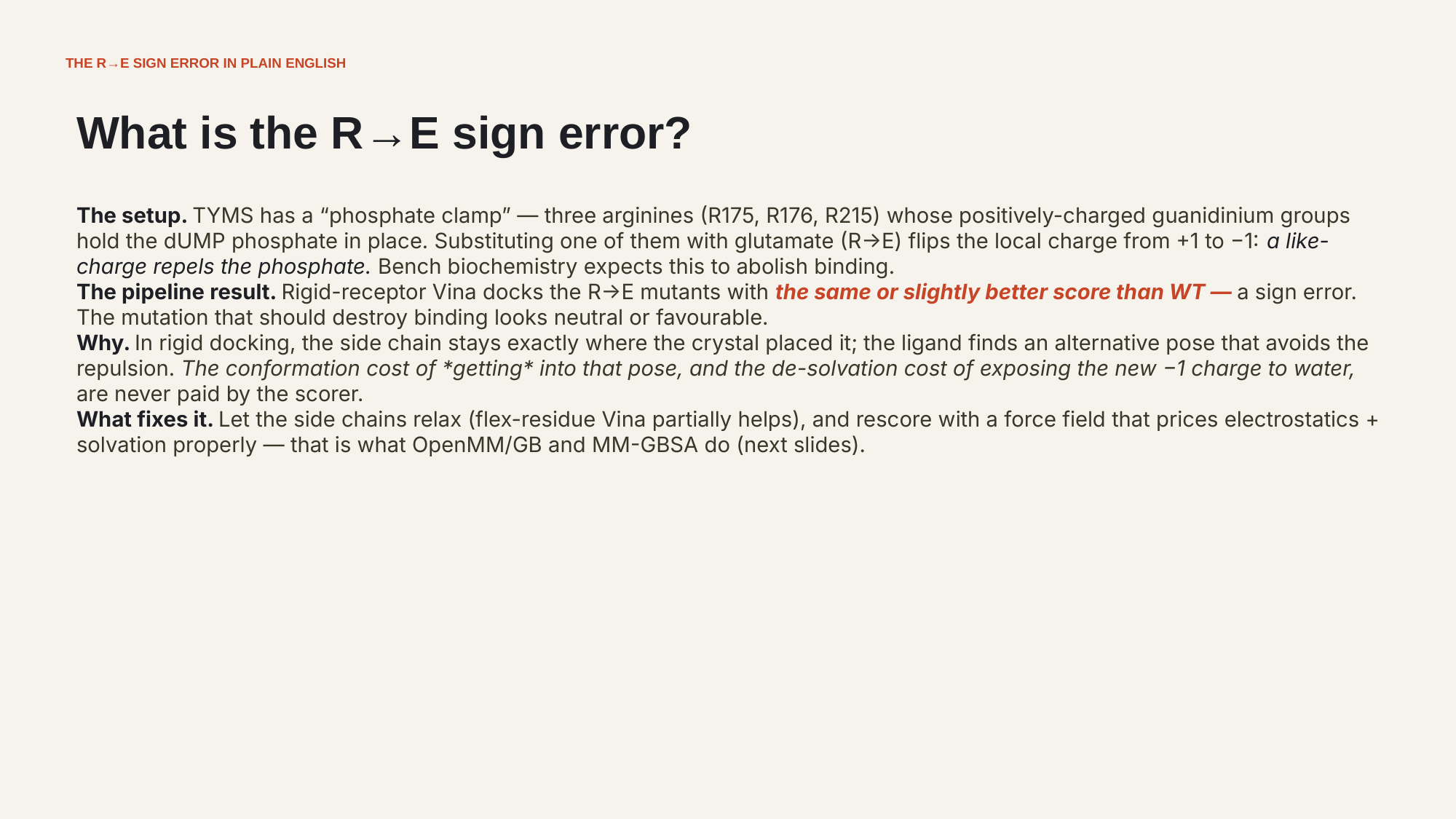

THE R→E SIGN ERROR IN PLAIN ENGLISH
What is the R→E sign error?
The setup. TYMS has a “phosphate clamp” — three arginines (R175, R176, R215) whose positively-charged guanidinium groups hold the dUMP phosphate in place. Substituting one of them with glutamate (R→E) flips the local charge from +1 to −1: a like-charge repels the phosphate. Bench biochemistry expects this to abolish binding.
The pipeline result. Rigid-receptor Vina docks the R→E mutants with the same or slightly better score than WT — a sign error. The mutation that should destroy binding looks neutral or favourable.
Why. In rigid docking, the side chain stays exactly where the crystal placed it; the ligand finds an alternative pose that avoids the repulsion. The conformation cost of *getting* into that pose, and the de-solvation cost of exposing the new −1 charge to water, are never paid by the scorer.
What fixes it. Let the side chains relax (flex-residue Vina partially helps), and rescore with a force field that prices electrostatics + solvation properly — that is what OpenMM/GB and MM-GBSA do (next slides).